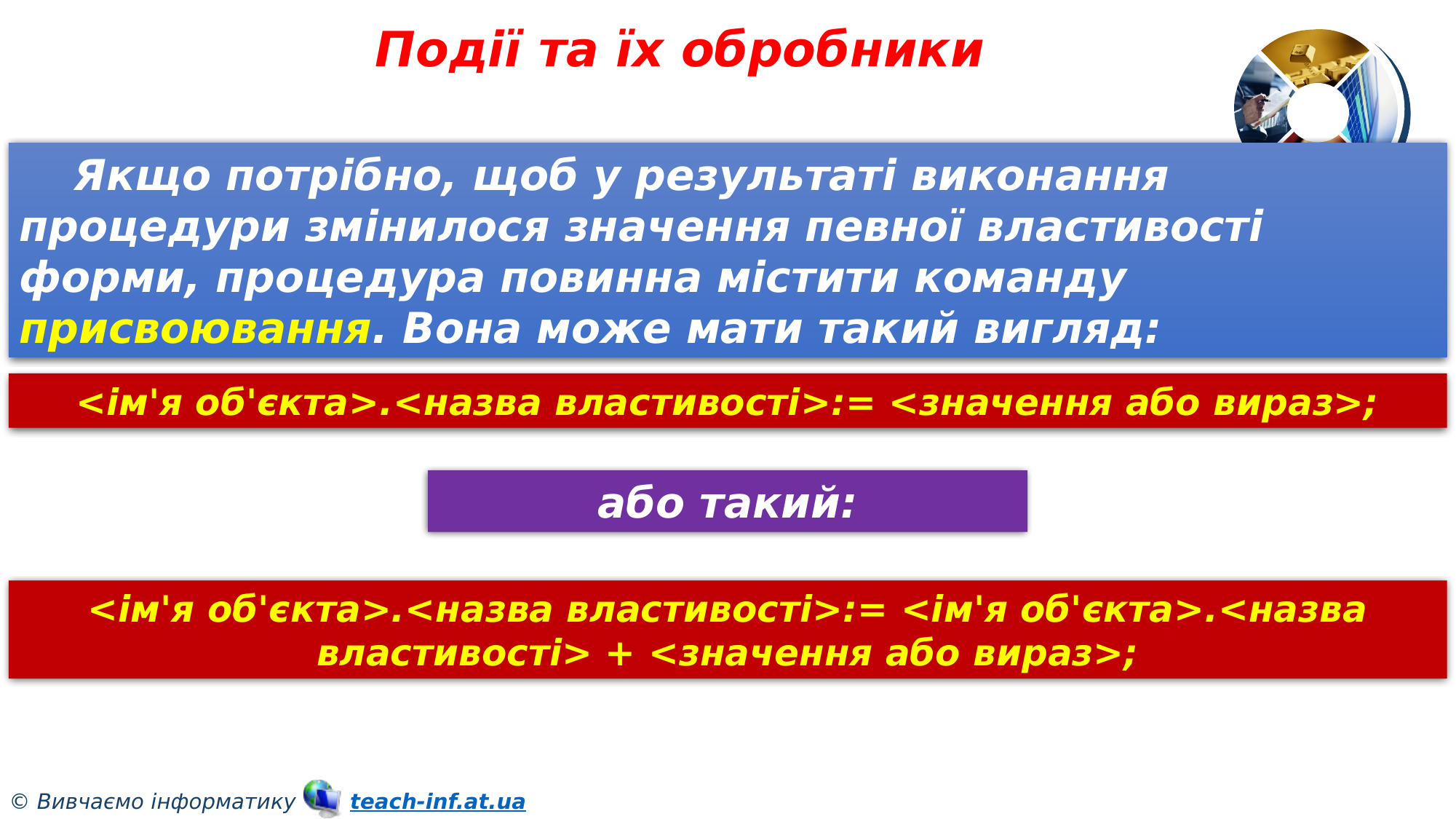

# Події та їх обробники
Якщо потрібно, щоб у результаті виконання процедури змінилося значення певної властивості форми, процедура повинна містити команду присвоювання. Вона може мати такий вигляд:
<ім'я об'єкта>.<назва властивості>:= <значення або вираз>;
або такий:
<ім'я об'єкта>.<назва властивості>:= <ім'я об'єкта>.<назва властивості> + <значення або вираз>;